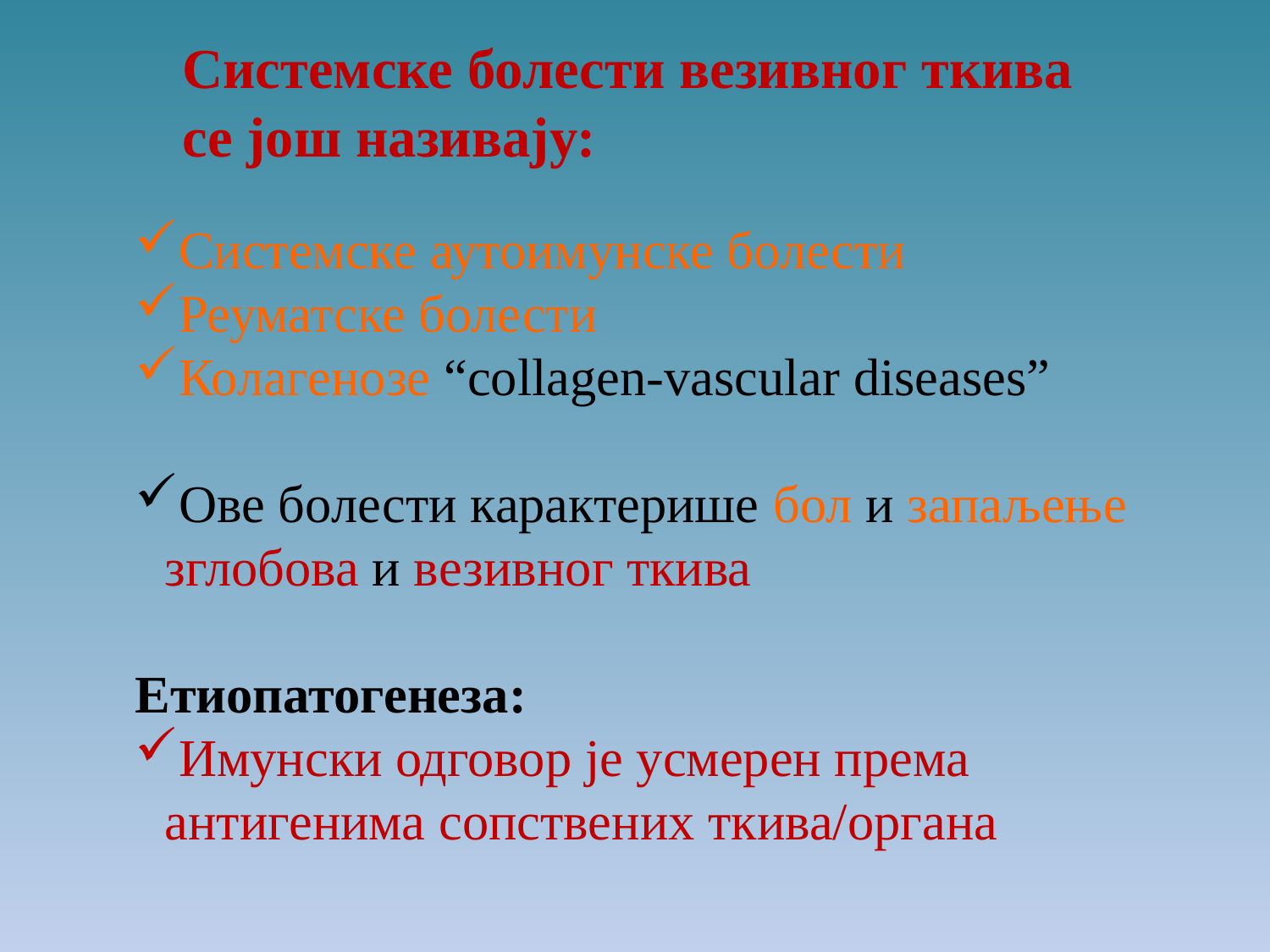

Системске болести везивног ткива
се још називају:
Системске аутоимунске болести
Реуматске болести
Колагенозе “collagen-vascular diseases”

Ове болести карактерише бол и запаљење зглобова и везивног ткива

Етиопатогенеза:
Имунски одговор је усмерен према антигенима сопствених ткива/органа